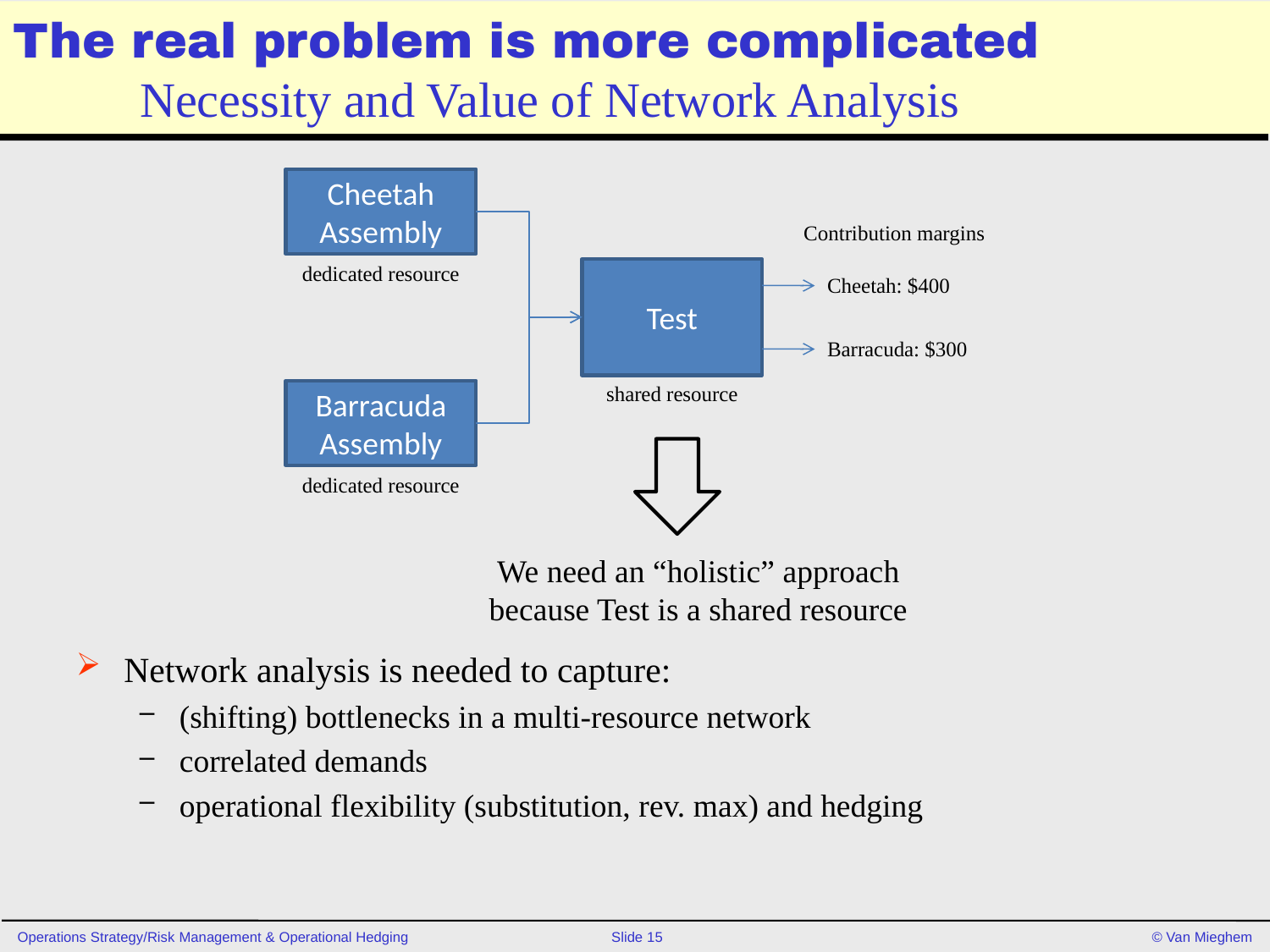

# The real problem is more complicated Necessity and Value of Network Analysis
Cheetah Assembly
Contribution margins
dedicated resource
Test
Cheetah: $400
Barracuda: $300
shared resource
Barracuda Assembly

dedicated resource

Network analysis is needed to capture:
(shifting) bottlenecks in a multi-resource network
correlated demands
operational flexibility (substitution, rev. max) and hedging
We need an “holistic” approach because Test is a shared resource